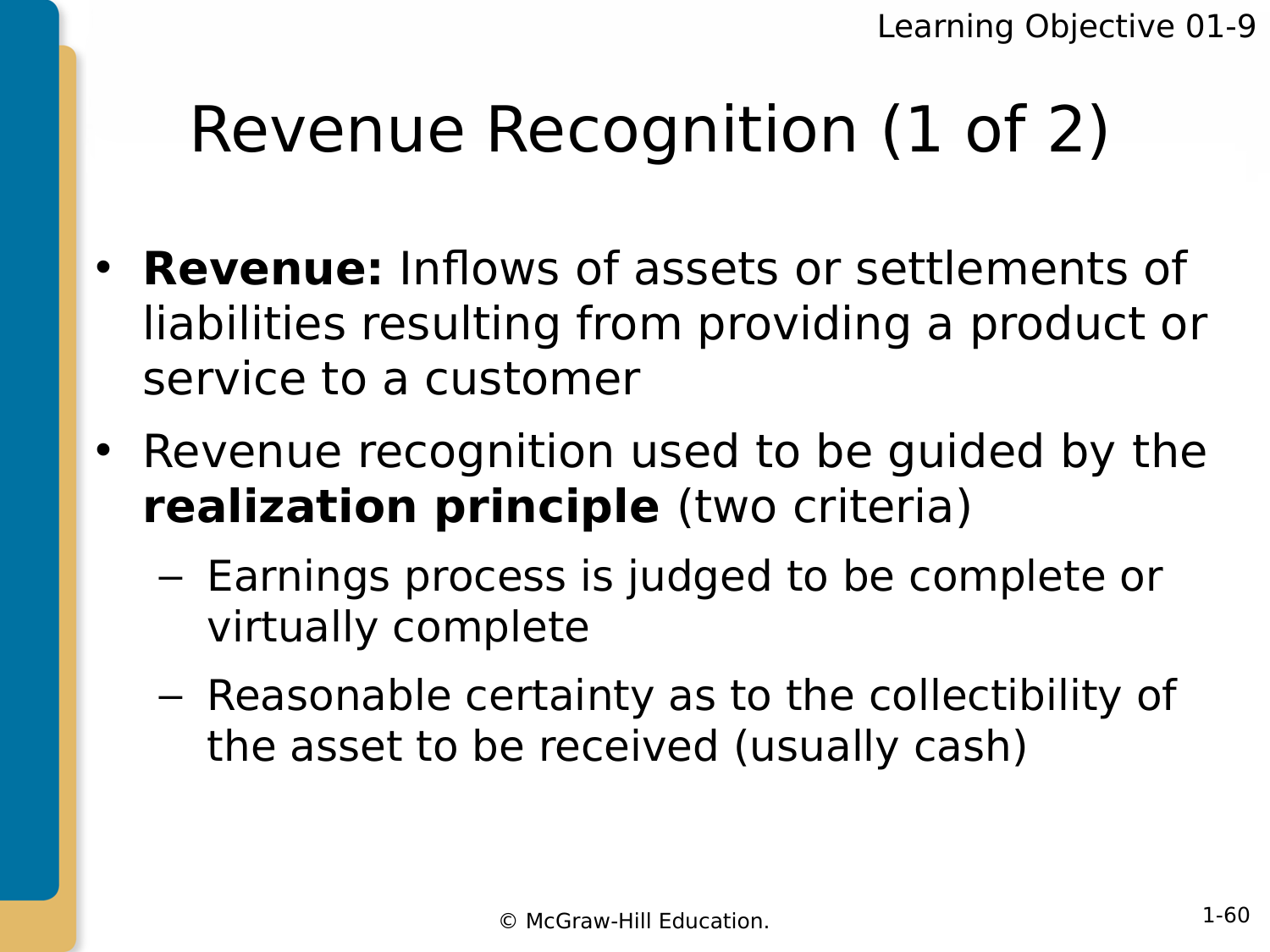

Learning Objective 01-9
# Revenue Recognition (1 of 2)
Revenue: Inflows of assets or settlements of liabilities resulting from providing a product or service to a customer
Revenue recognition used to be guided by the realization principle (two criteria)
Earnings process is judged to be complete or virtually complete
Reasonable certainty as to the collectibility of the asset to be received (usually cash)